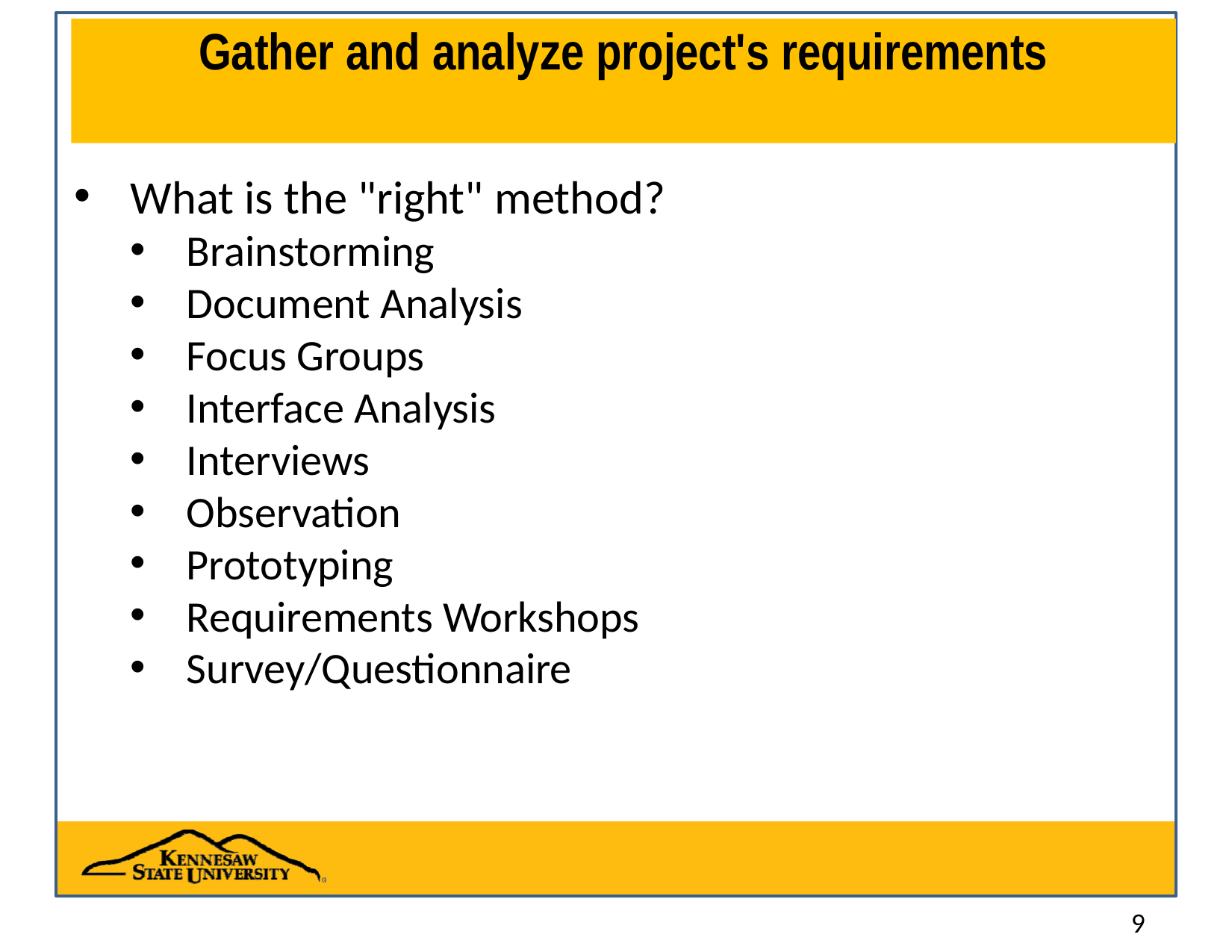

# Gather and analyze project's requirements
What is the "right" method?
Brainstorming
Document Analysis
Focus Groups
Interface Analysis
Interviews
Observation
Prototyping
Requirements Workshops
Survey/Questionnaire